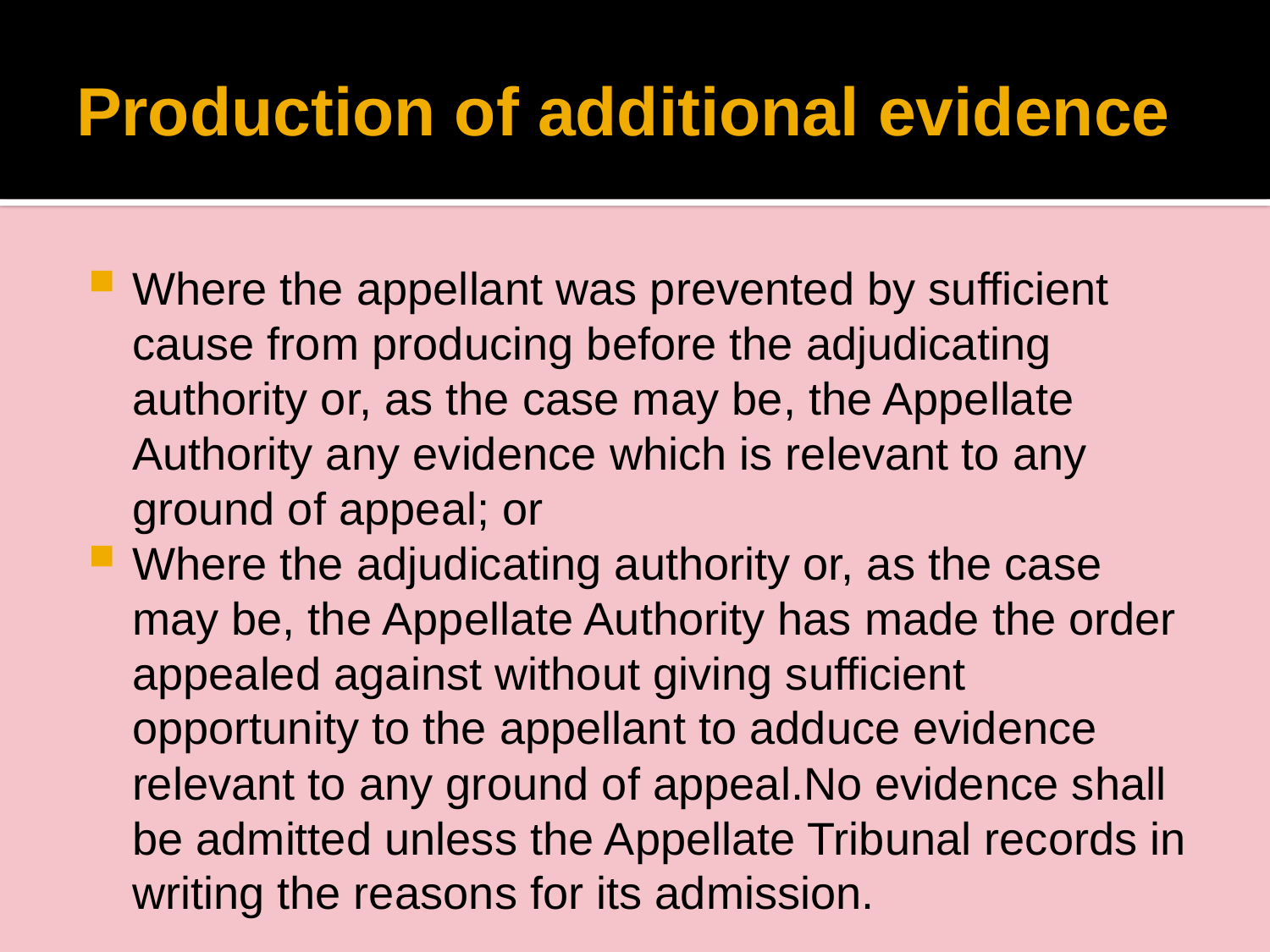

# Production of additional evidence
Where the appellant was prevented by sufficient cause from producing before the adjudicating authority or, as the case may be, the Appellate Authority any evidence which is relevant to any ground of appeal; or
Where the adjudicating authority or, as the case may be, the Appellate Authority has made the order appealed against without giving sufficient opportunity to the appellant to adduce evidence relevant to any ground of appeal.No evidence shall be admitted unless the Appellate Tribunal records in writing the reasons for its admission.